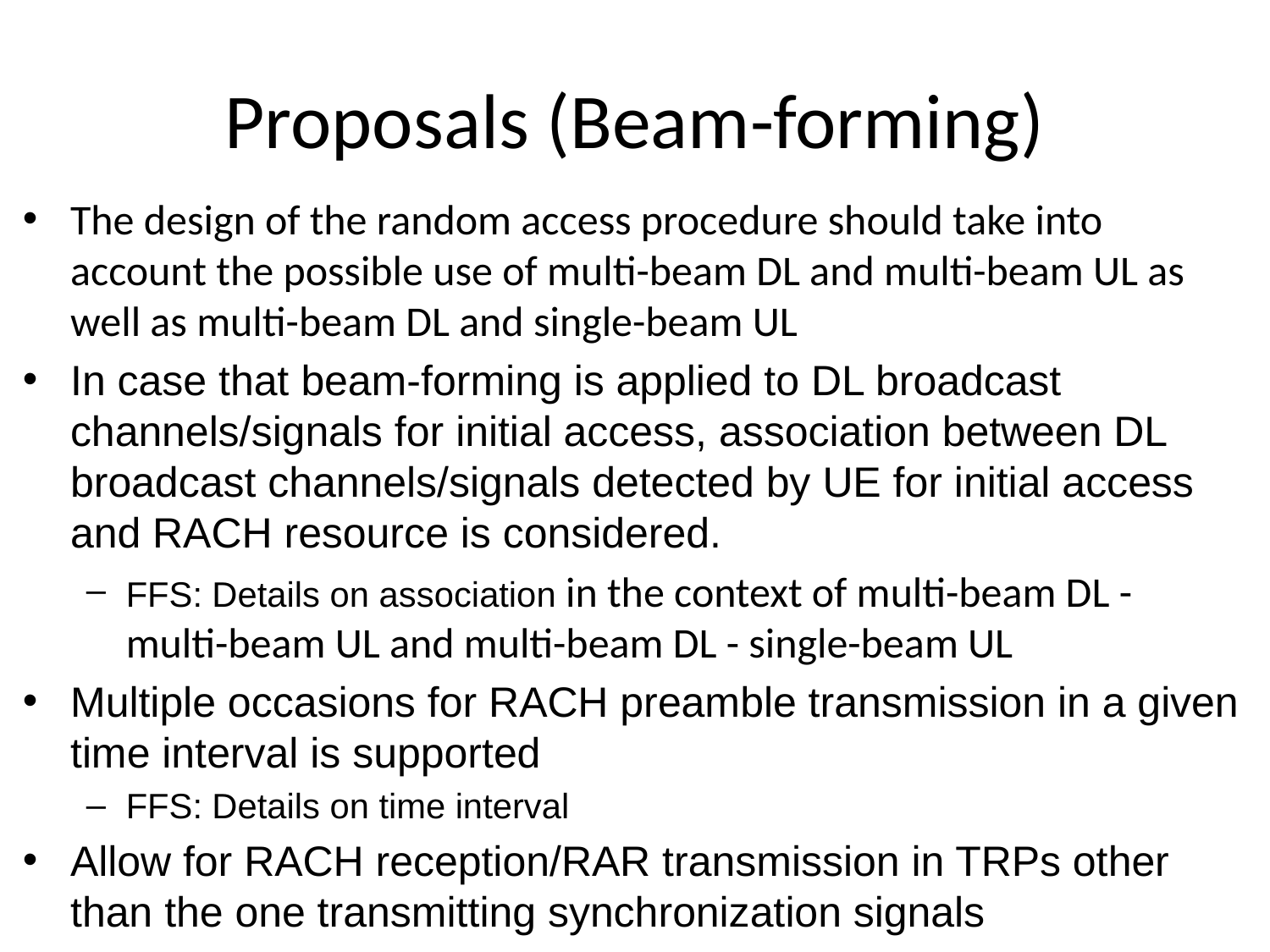

# Proposals (Beam-forming)
The design of the random access procedure should take into account the possible use of multi-beam DL and multi-beam UL as well as multi-beam DL and single-beam UL
In case that beam-forming is applied to DL broadcast channels/signals for initial access, association between DL broadcast channels/signals detected by UE for initial access and RACH resource is considered.
FFS: Details on association in the context of multi-beam DL - multi-beam UL and multi-beam DL - single-beam UL
Multiple occasions for RACH preamble transmission in a given time interval is supported
FFS: Details on time interval
Allow for RACH reception/RAR transmission in TRPs other than the one transmitting synchronization signals